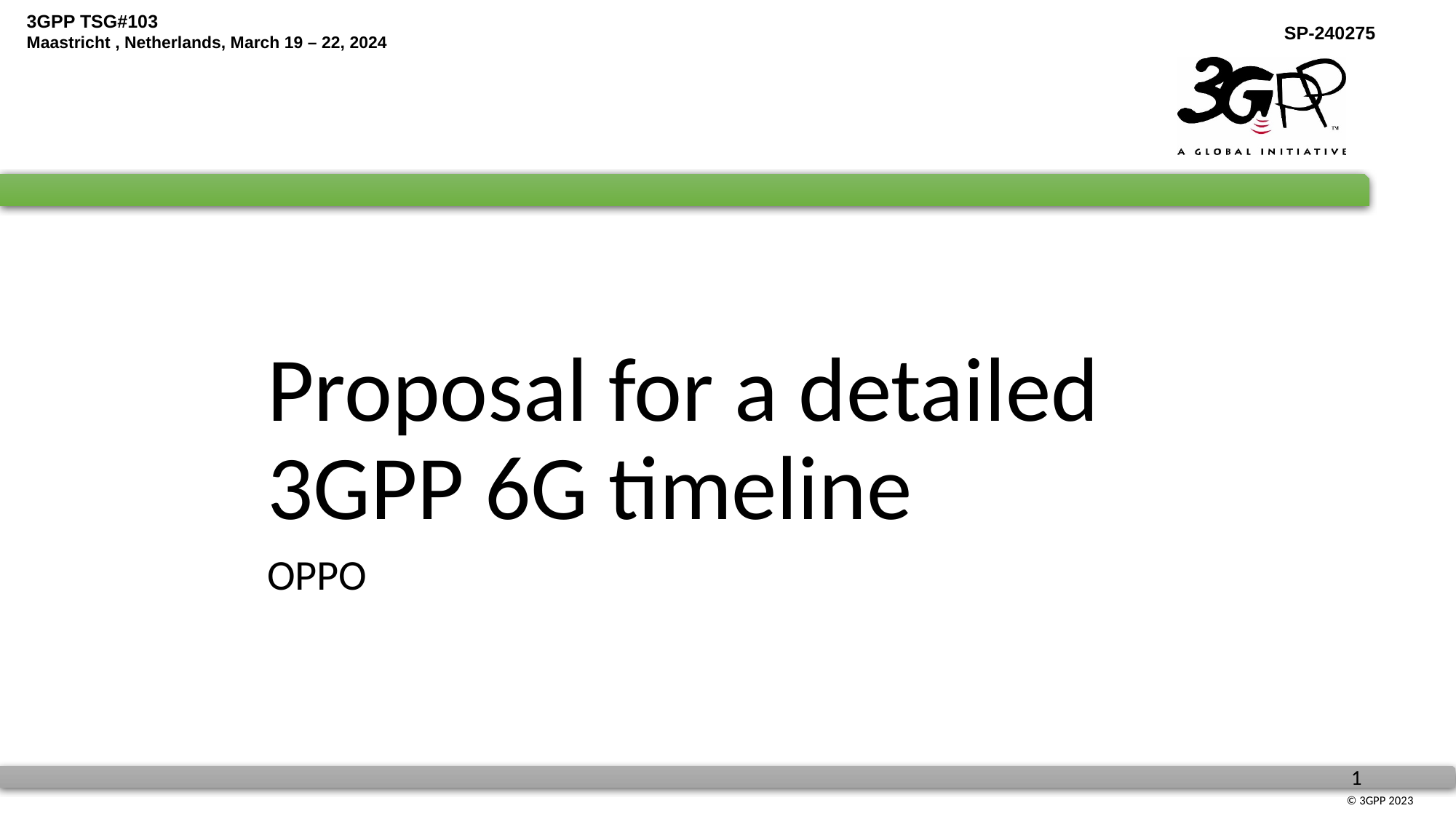

3GPP TSG#103
Maastricht , Netherlands, March 19 – 22, 2024
SP-240275
# Proposal for a detailed 3GPP 6G timeline
OPPO